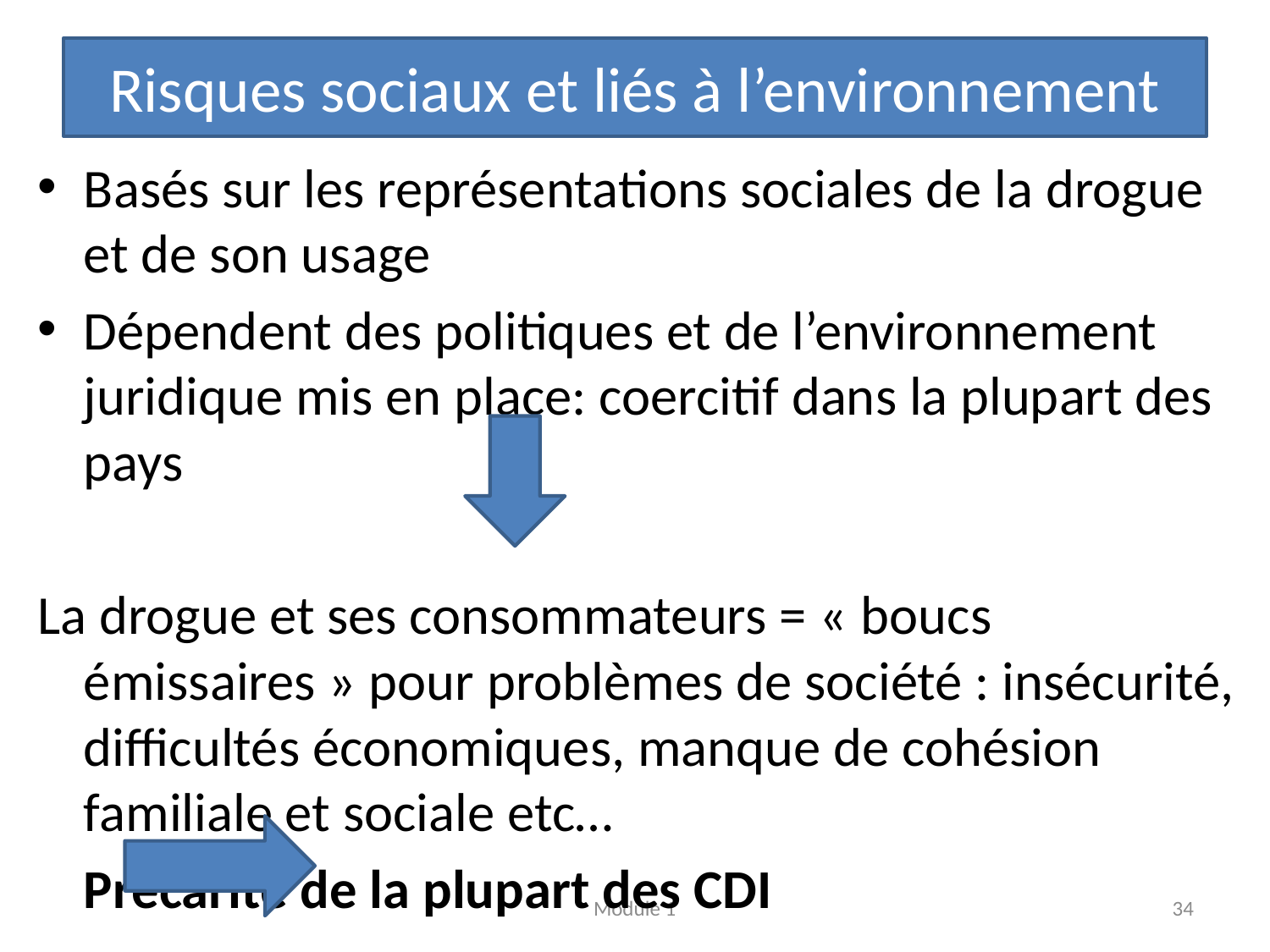

# Risques sociaux et liés à l’environnement
Basés sur les représentations sociales de la drogue et de son usage
Dépendent des politiques et de l’environnement juridique mis en place: coercitif dans la plupart des pays

La drogue et ses consommateurs = « boucs émissaires » pour problèmes de société : insécurité, difficultés économiques, manque de cohésion familiale et sociale etc…
				Précarité de la plupart des CDI

Module 1
34